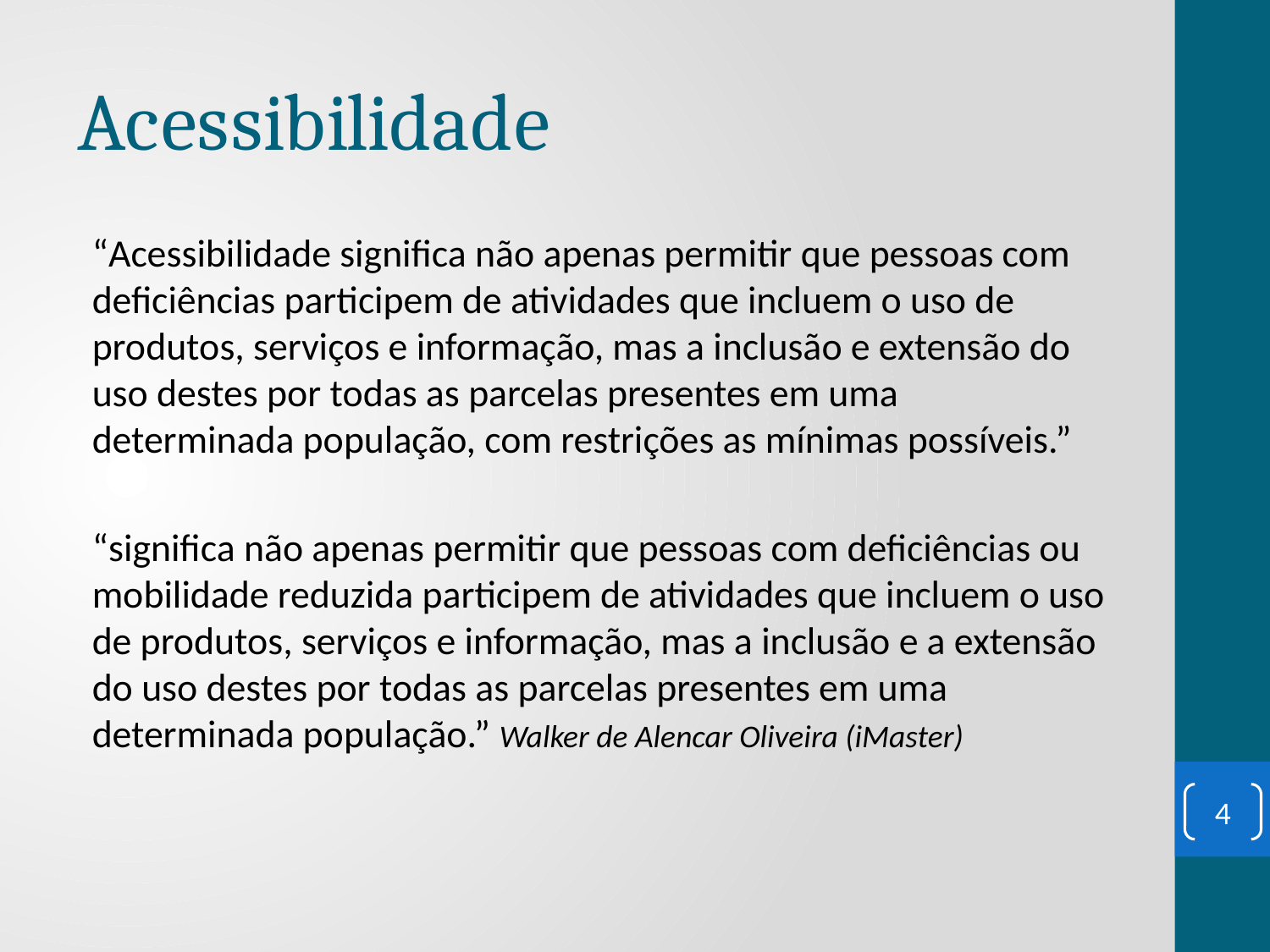

# Acessibilidade
“Acessibilidade significa não apenas permitir que pessoas com deficiências participem de atividades que incluem o uso de produtos, serviços e informação, mas a inclusão e extensão do uso destes por todas as parcelas presentes em uma determinada população, com restrições as mínimas possíveis.”

“significa não apenas permitir que pessoas com deficiências ou mobilidade reduzida participem de atividades que incluem o uso de produtos, serviços e informação, mas a inclusão e a extensão do uso destes por todas as parcelas presentes em uma determinada população.” Walker de Alencar Oliveira (iMaster)
4